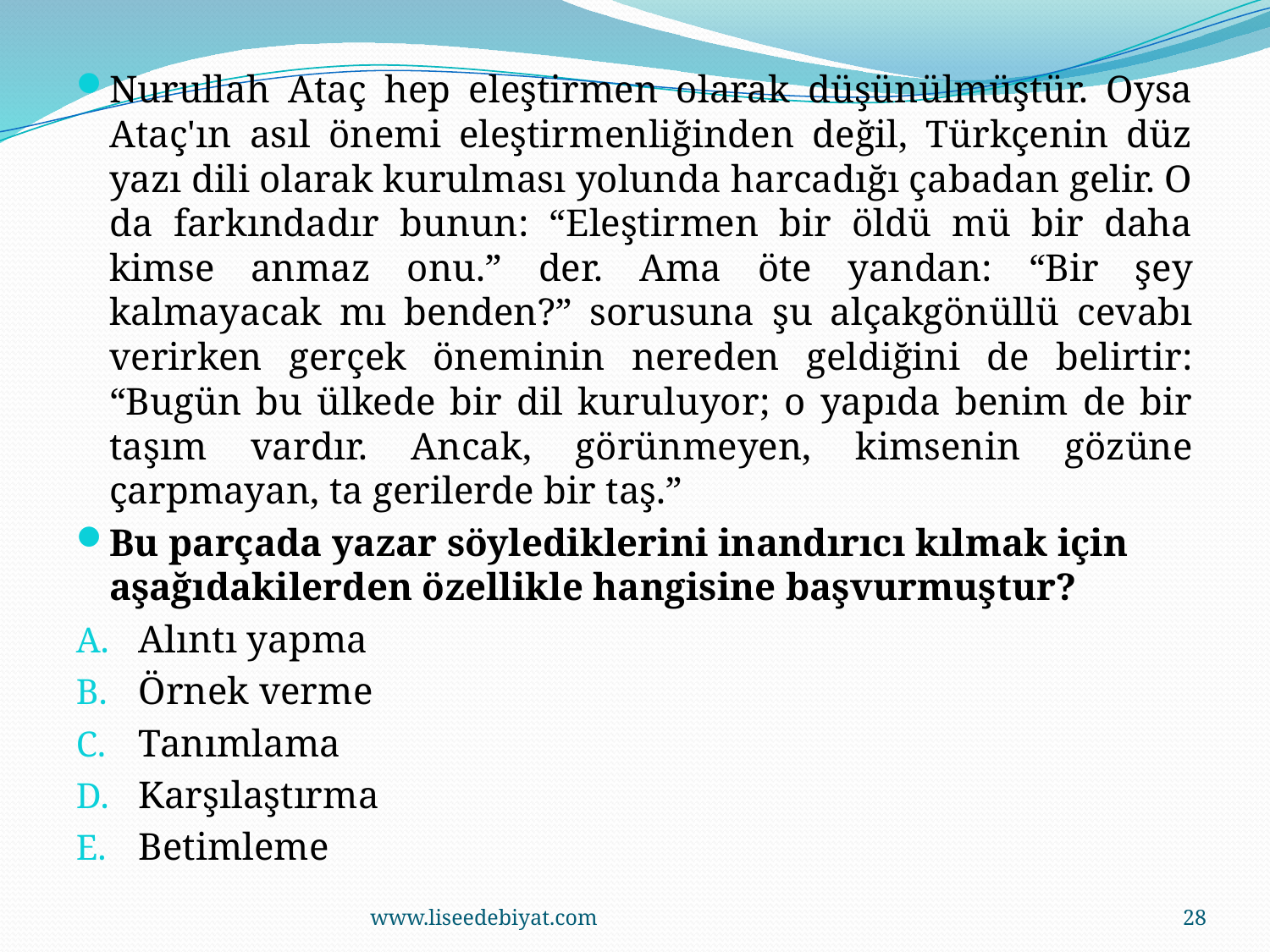

Nurullah Ataç hep eleştirmen olarak düşünülmüştür. Oysa Ataç'ın asıl önemi eleştirmenliğinden değil, Türkçenin düz yazı dili olarak kurulması yolunda harcadığı çabadan gelir. O da farkındadır bunun: “Eleştirmen bir öldü mü bir daha kimse anmaz onu.” der. Ama öte yandan: “Bir şey kalmayacak mı benden?” sorusuna şu alçakgönüllü cevabı verirken gerçek öneminin nereden geldiğini de belirtir: “Bugün bu ülkede bir dil kuruluyor; o yapıda benim de bir taşım vardır. Ancak, görünmeyen, kimsenin gözüne çarpmayan, ta gerilerde bir taş.”
Bu parçada yazar söylediklerini inandırıcı kılmak için aşağıdakilerden özellikle hangisine başvurmuştur?
Alıntı yapma
Örnek verme
Tanımlama
Karşılaştırma
Betimleme

www.liseedebiyat.com
28